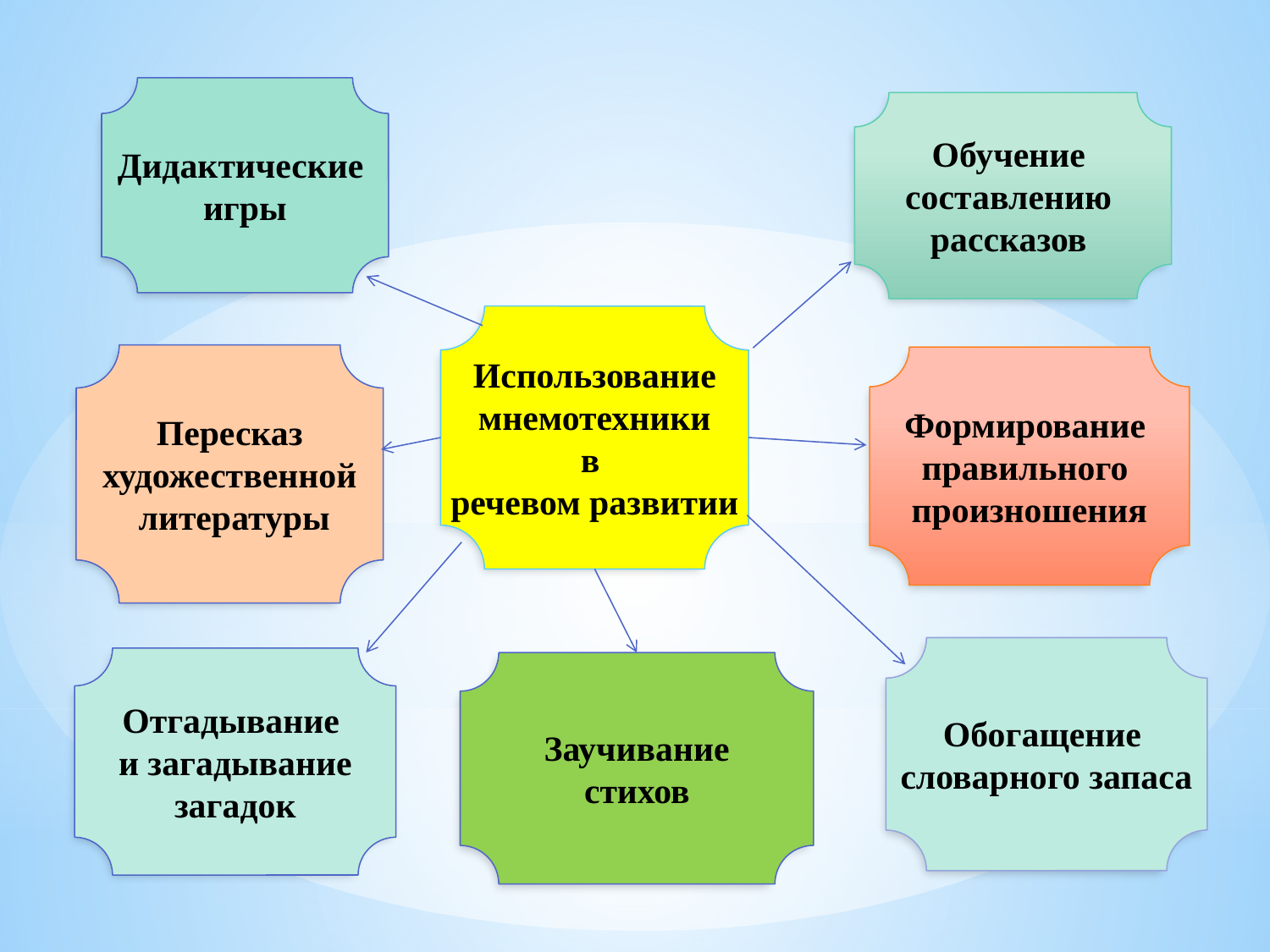

Дидактические
игры
Обучение
составлению
рассказов

Использование
мнемотехники
в
речевом развитии

Пересказ
художественной
 литературы
Формирование
правильного
произношения
Обогащение
словарного запаса
Отгадывание
и загадывание
загадок
Заучивание
стихов